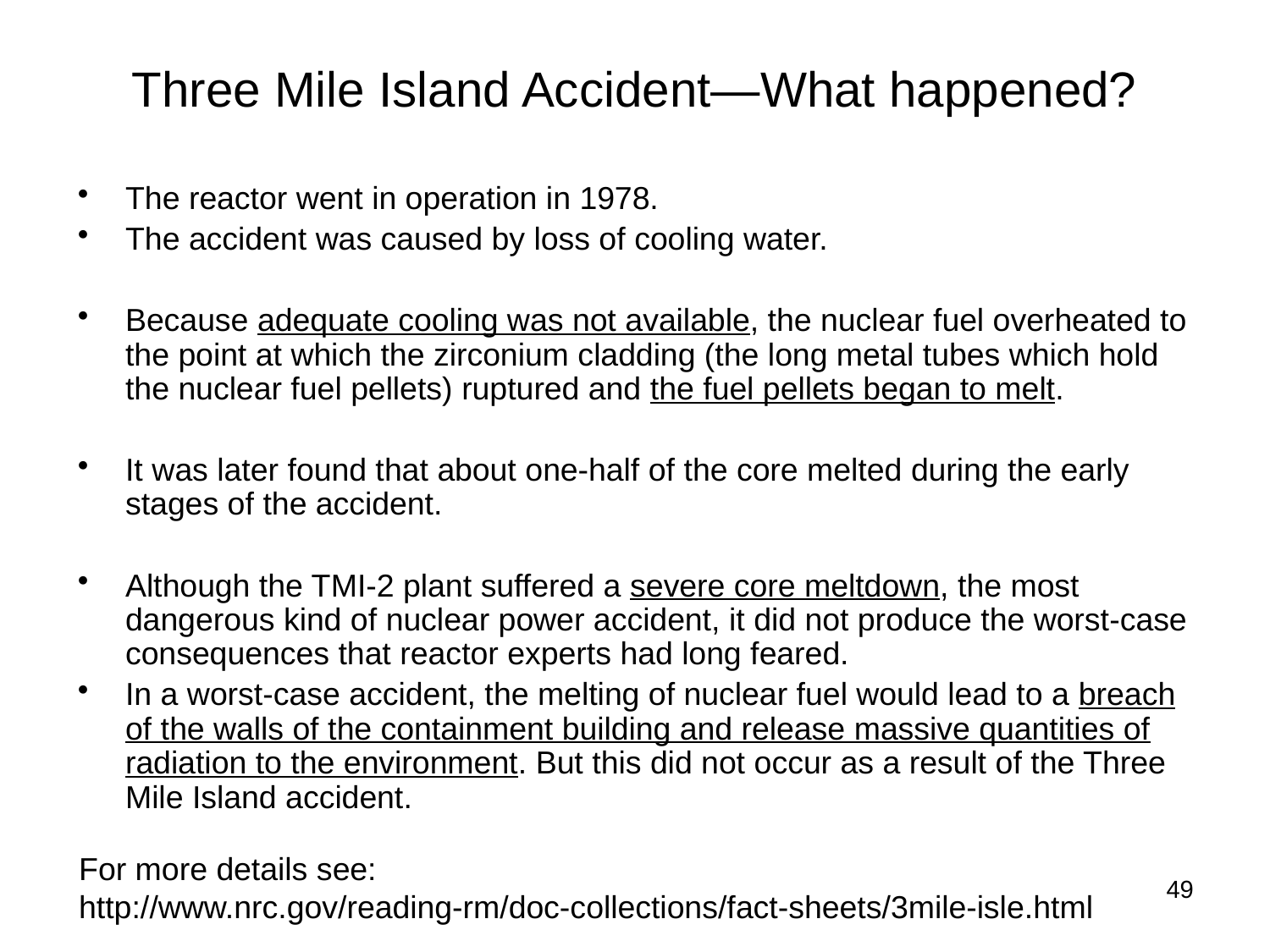

# Three Mile Island Accident—What happened?
The reactor went in operation in 1978.
The accident was caused by loss of cooling water.

Because adequate cooling was not available, the nuclear fuel overheated to the point at which the zirconium cladding (the long metal tubes which hold the nuclear fuel pellets) ruptured and the fuel pellets began to melt.

It was later found that about one-half of the core melted during the early stages of the accident.

Although the TMI-2 plant suffered a severe core meltdown, the most dangerous kind of nuclear power accident, it did not produce the worst-case consequences that reactor experts had long feared.
In a worst-case accident, the melting of nuclear fuel would lead to a breach of the walls of the containment building and release massive quantities of radiation to the environment. But this did not occur as a result of the Three Mile Island accident.
For more details see:
http://www.nrc.gov/reading-rm/doc-collections/fact-sheets/3mile-isle.html
49